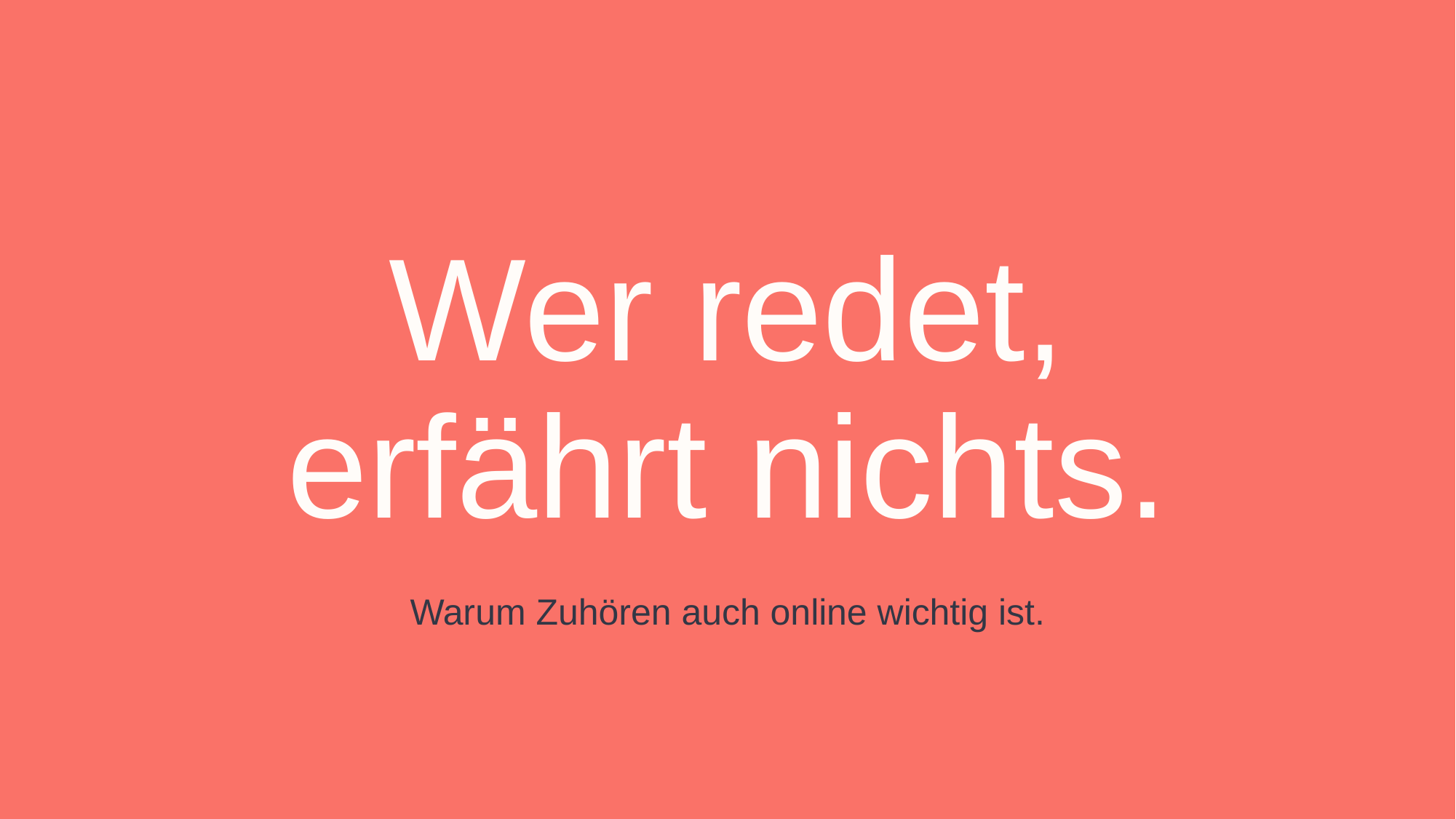

# Wer redet, erfährt nichts.
Warum Zuhören auch online wichtig ist.